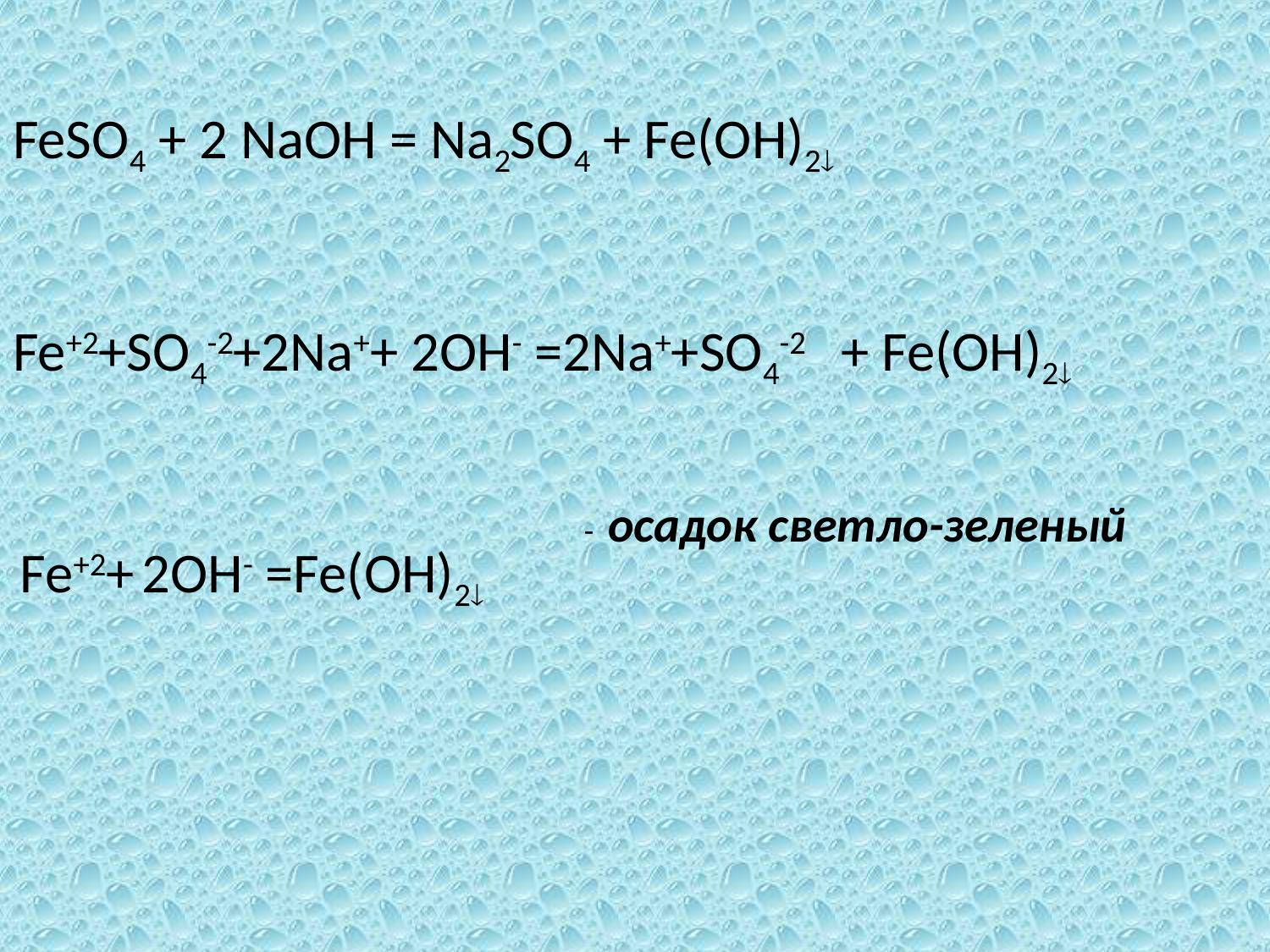

# FeSO4 + 2 NaOH = Na2SO4 + Fe(OH)2↓ Fe+2+SO4-2+2Na++ 2OH- =2Na++SO4-2    + Fe(OH)2↓ Fe+2+ 2OH- =Fe(OH)2↓
-  осадок светло-зеленый